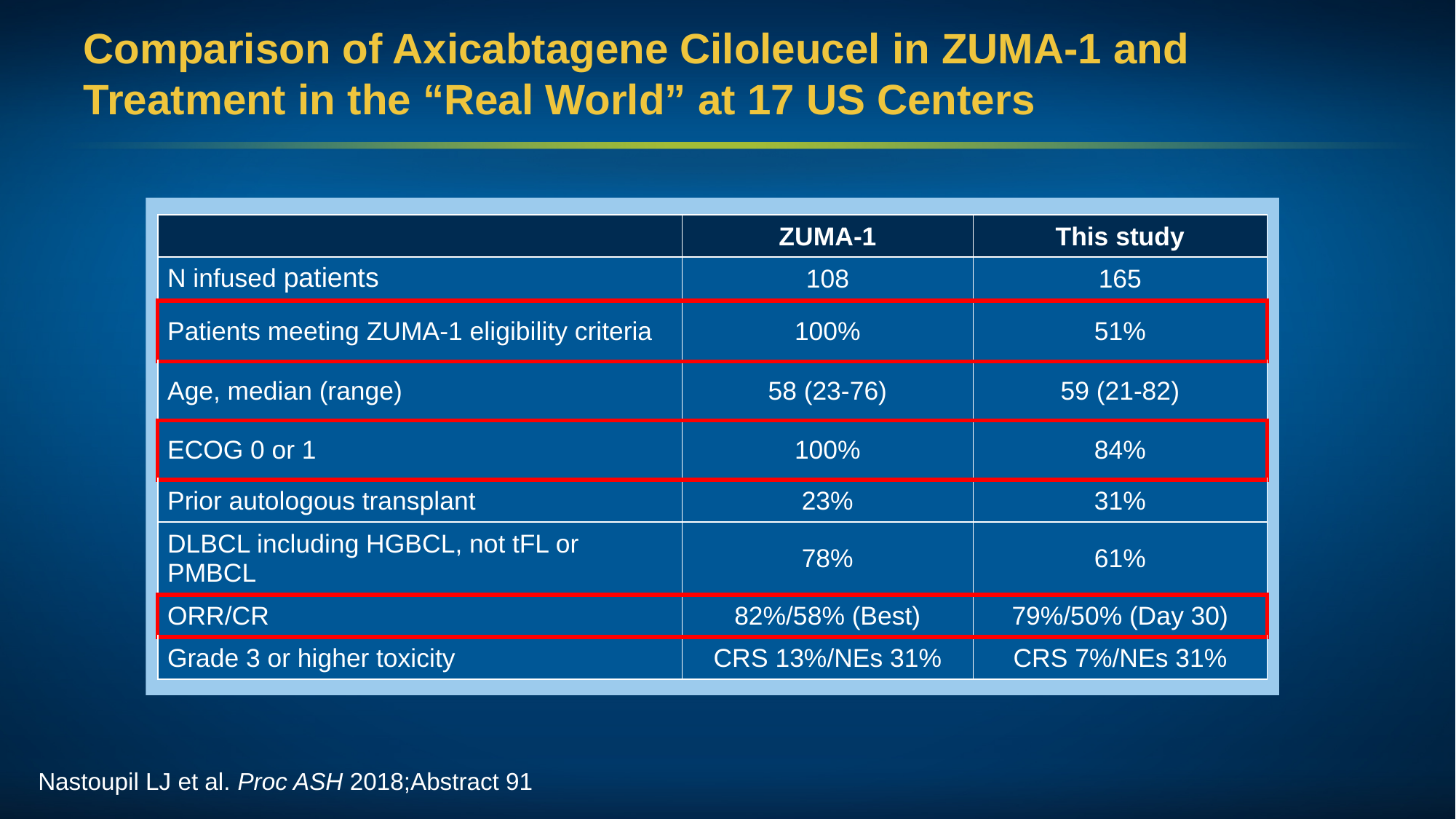

# Comparison of Axicabtagene Ciloleucel in ZUMA-1 and Treatment in the “Real World” at 17 US Centers

|  | ZUMA-1 | This study |
| --- | --- | --- |
| N infused patients | 108 | 165 |
| Patients meeting ZUMA-1 eligibility criteria | 100% | 51% |
| Age, median (range) | 58 (23-76) | 59 (21-82) |
| ECOG 0 or 1 | 100% | 84% |
| Prior autologous transplant | 23% | 31% |
| DLBCL including HGBCL, not tFL or PMBCL | 78% | 61% |
| ORR/CR | 82%/58% (Best) | 79%/50% (Day 30) |
| Grade 3 or higher toxicity | CRS 13%/NEs 31% | CRS 7%/NEs 31% |
Nastoupil LJ et al. Proc ASH 2018;Abstract 91